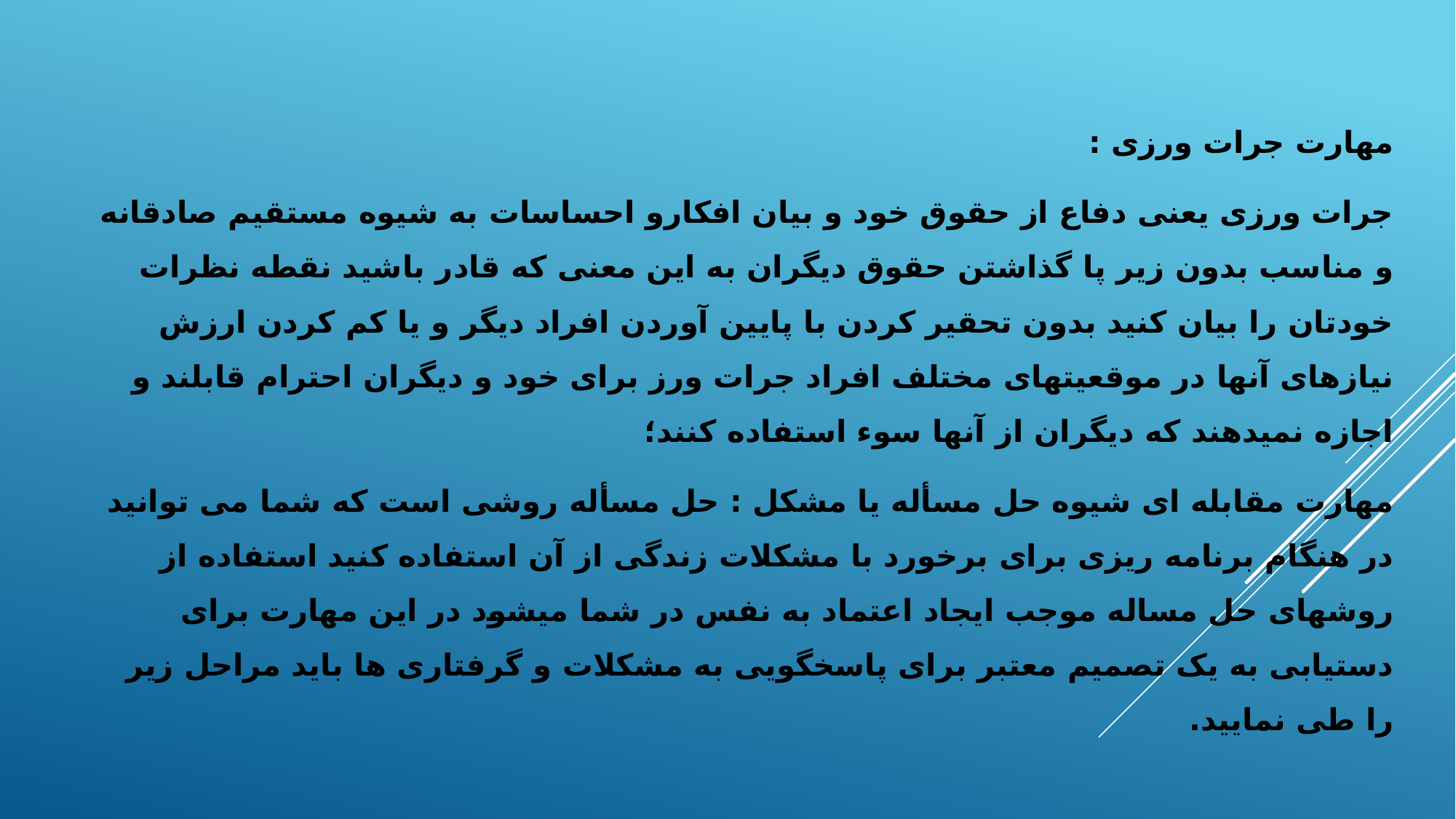

مهارت جرات ورزی :
جرات ورزی یعنی دفاع از حقوق خود و بیان افکارو احساسات به شیوه مستقیم صادقانه و مناسب بدون زیر پا گذاشتن حقوق دیگران به این معنی که قادر باشید نقطه نظرات خودتان را بیان کنید بدون تحقیر کردن با پایین آوردن افراد دیگر و یا کم کردن ارزش نیازهای آنها در موقعیتهای مختلف افراد جرات ورز برای خود و دیگران احترام قابلند و اجازه نمیدهند که دیگران از آنها سوء استفاده کنند؛
مهارت مقابله ای شیوه حل مسأله یا مشکل : حل مسأله روشی است که شما می توانید در هنگام برنامه ریزی برای برخورد با مشکلات زندگی از آن استفاده کنید استفاده از روشهای حل مساله موجب ایجاد اعتماد به نفس در شما میشود در این مهارت برای دستیابی به یک تصمیم معتبر برای پاسخگویی به مشکلات و گرفتاری ها باید مراحل زیر را طی نمایید.